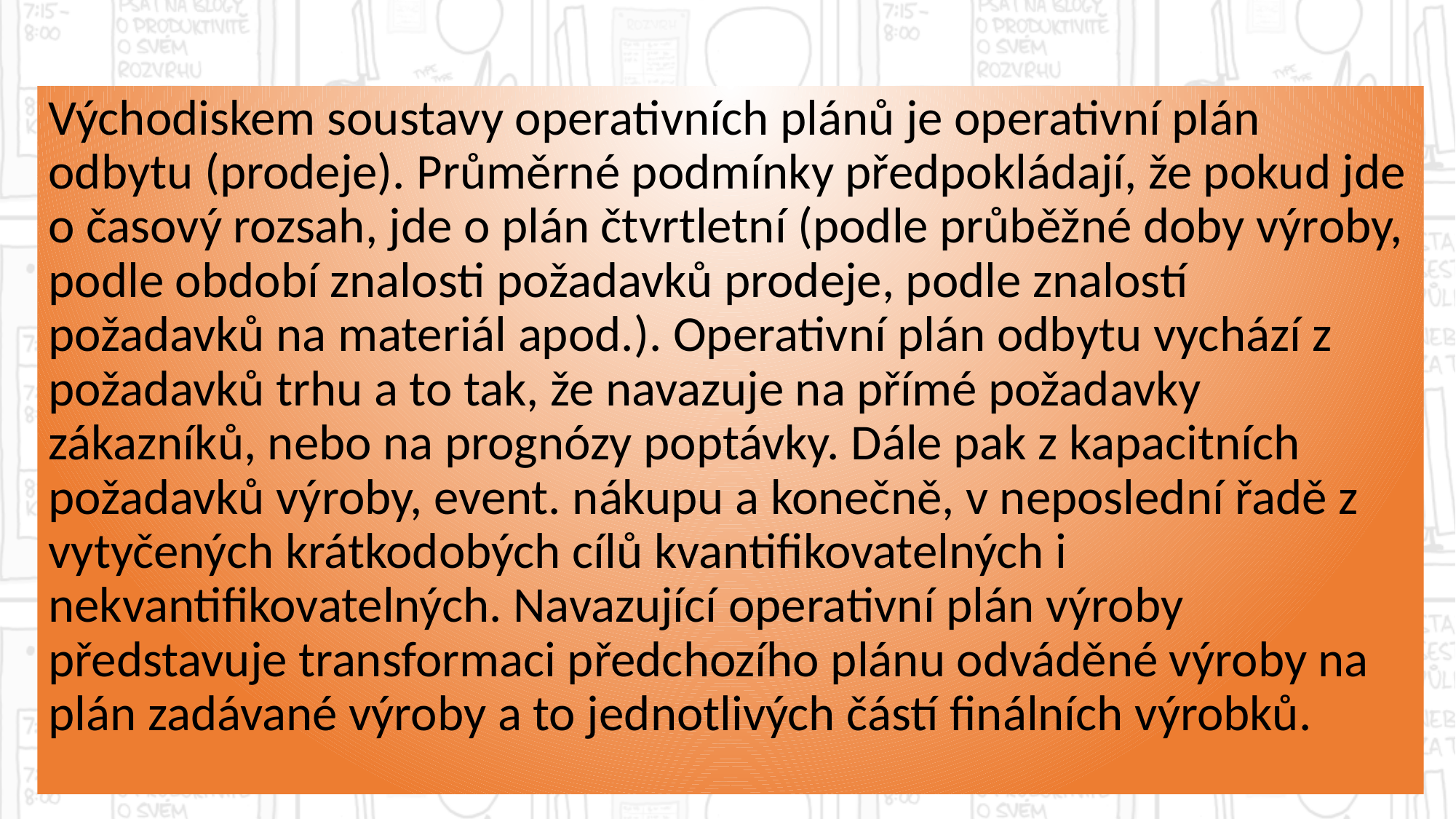

Východiskem soustavy operativních plánů je operativní plán odbytu (prodeje). Průměrné podmínky předpokládají, že pokud jde o časový rozsah, jde o plán čtvrtletní (podle průběžné doby výroby, podle období znalosti požadavků prodeje, podle znalostí požadavků na materiál apod.). Operativní plán odbytu vychází z požadavků trhu a to tak, že navazuje na přímé požadavky zákazníků, nebo na prognózy poptávky. Dále pak z kapacitních požadavků výroby, event. nákupu a konečně, v neposlední řadě z vytyčených krátkodobých cílů kvantifikovatelných i nekvantifikovatelných. Navazující operativní plán výroby představuje transformaci předchozího plánu odváděné výroby na plán zadávané výroby a to jednotlivých částí finálních výrobků.